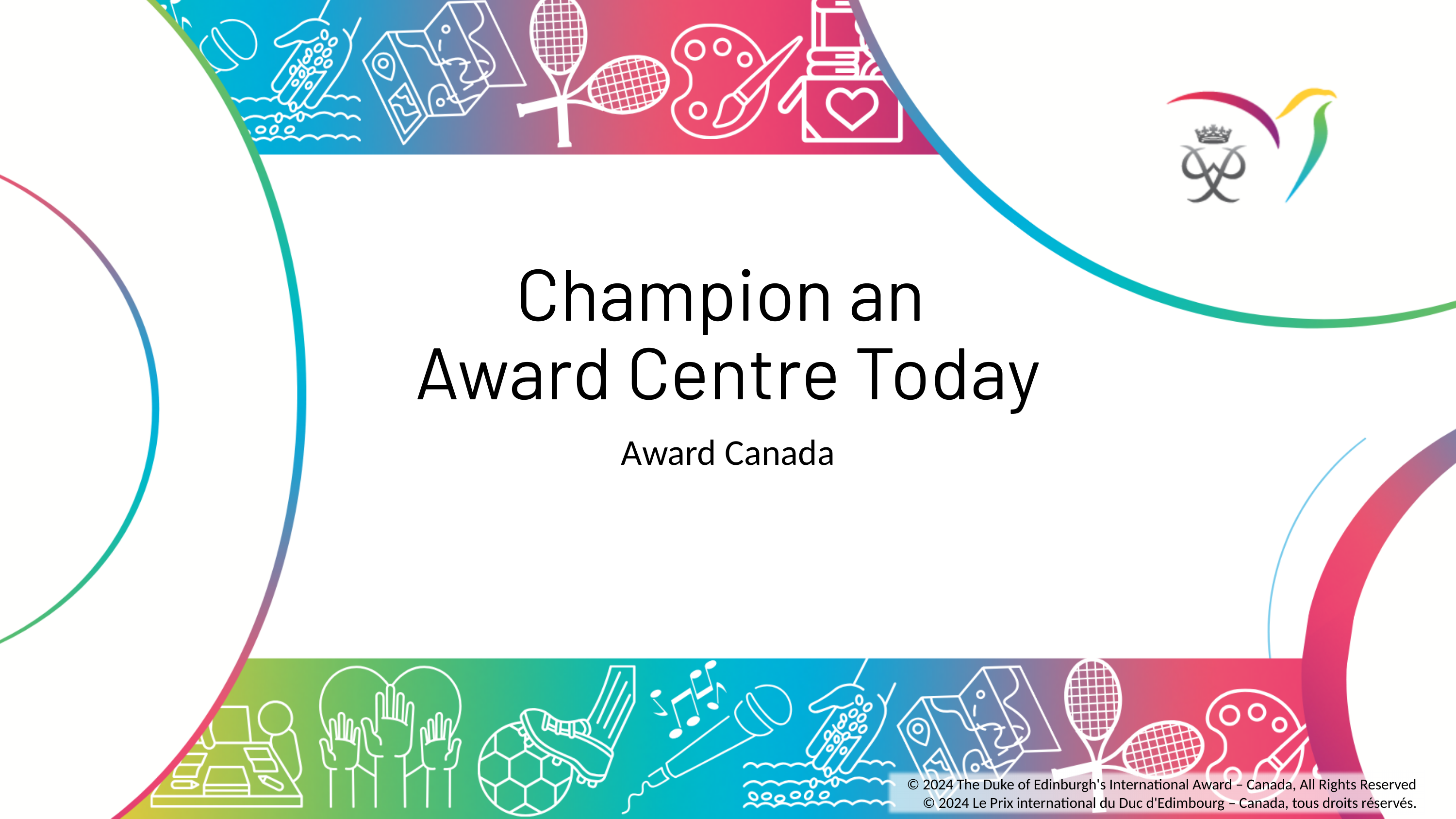

# Champion an Award Centre Today
Award Canada
© 2024 The Duke of Edinburgh's International Award – Canada, All Rights Reserved
© 2024 Le Prix international du Duc d'Edimbourg – Canada, tous droits réservés.